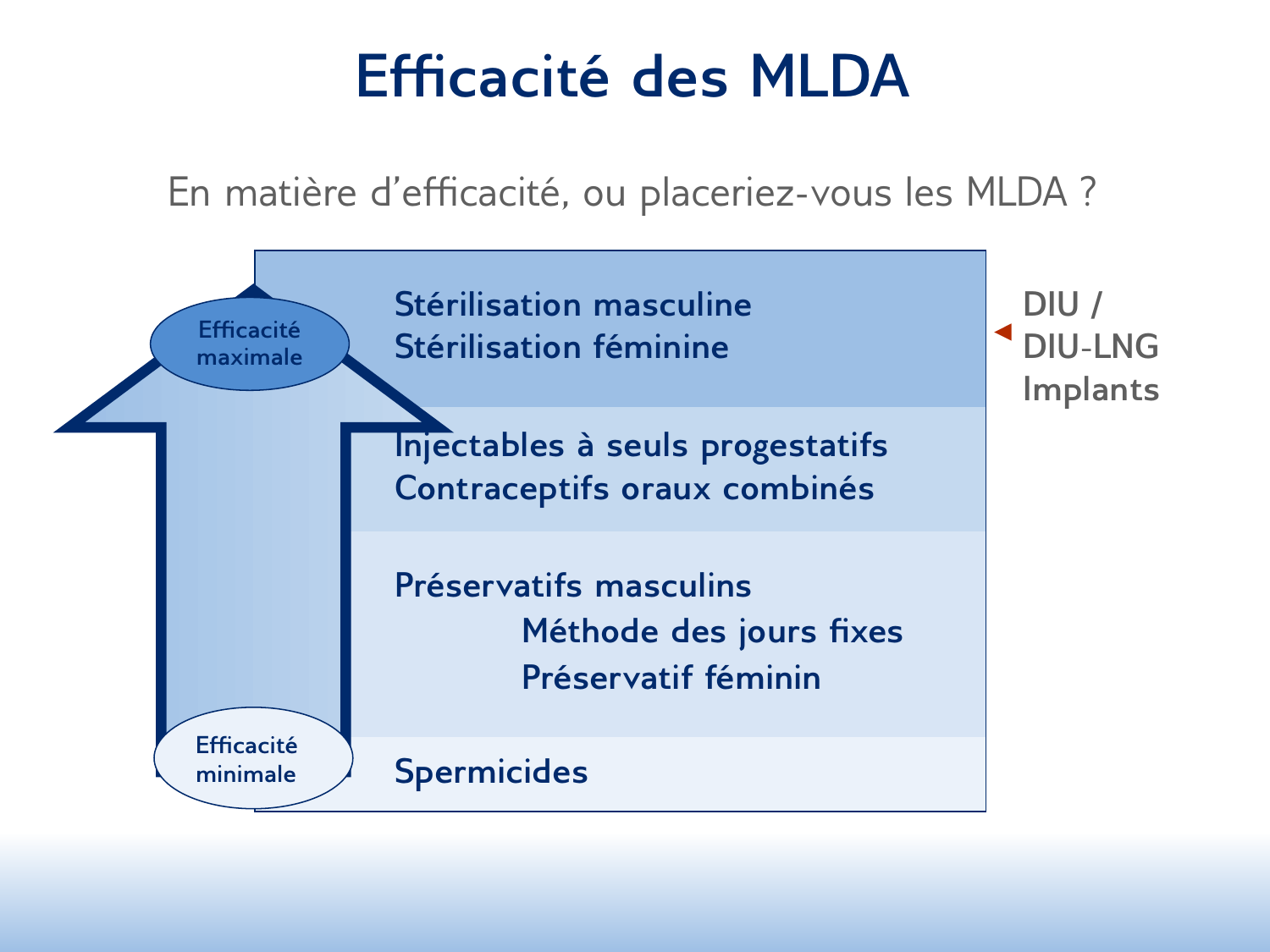

Efficacité des MLDA
En matière d’efficacité, ou placeriez-vous les MLDA ?
| Stérilisation masculine Stérilisation féminine |
| --- |
| Injectables à seuls progestatifs Contraceptifs oraux combinés |
| Préservatifs masculins Méthode des jours fixes Préservatif féminin |
| Spermicides |
Efficacité maximale

DIU /
DIU-LNG
Implants

More effective
Efficacité minimale